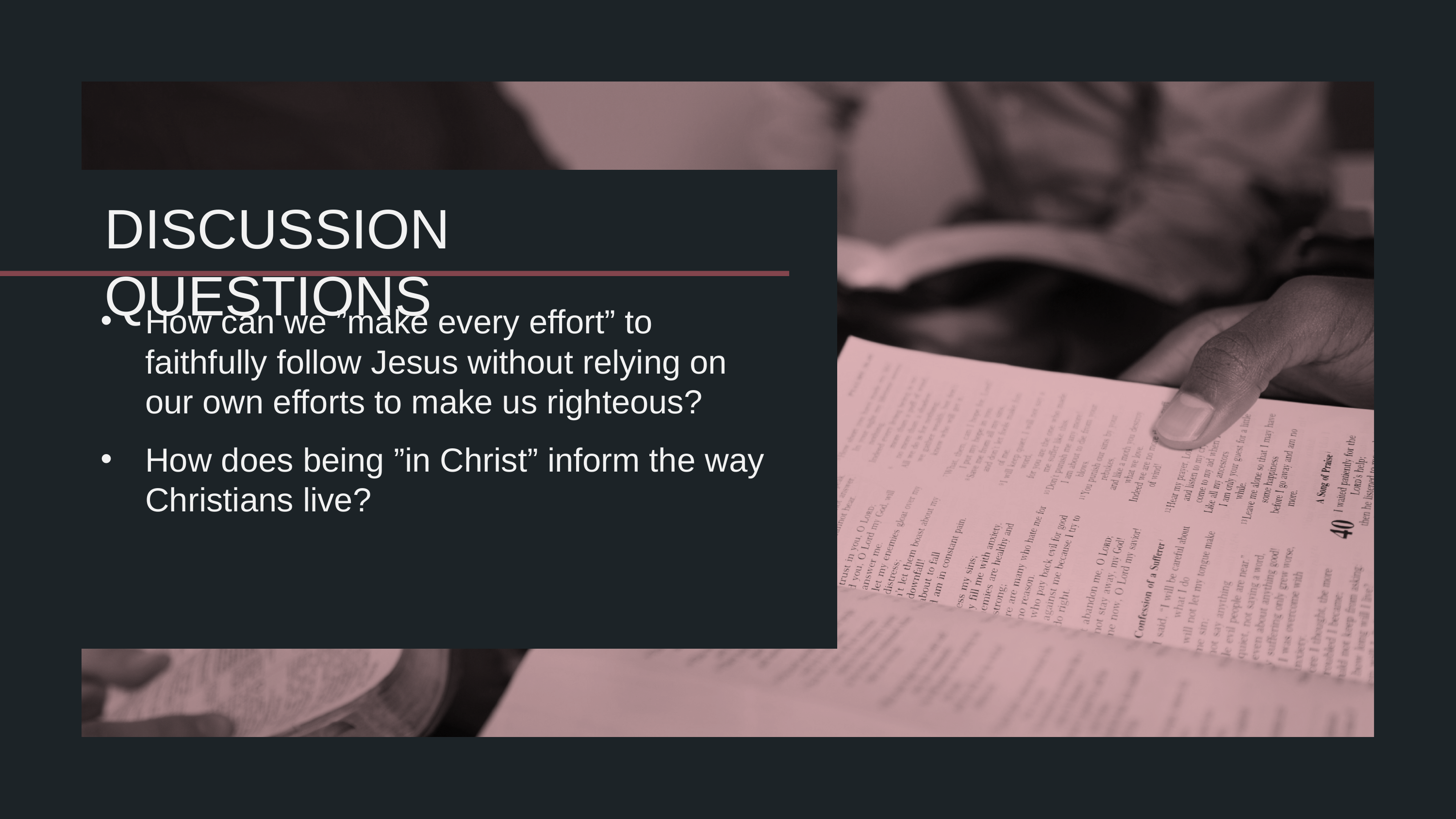

How can we ”make every effort” to faithfully follow Jesus without relying on our own efforts to make us righteous?
How does being ”in Christ” inform the way Christians live?